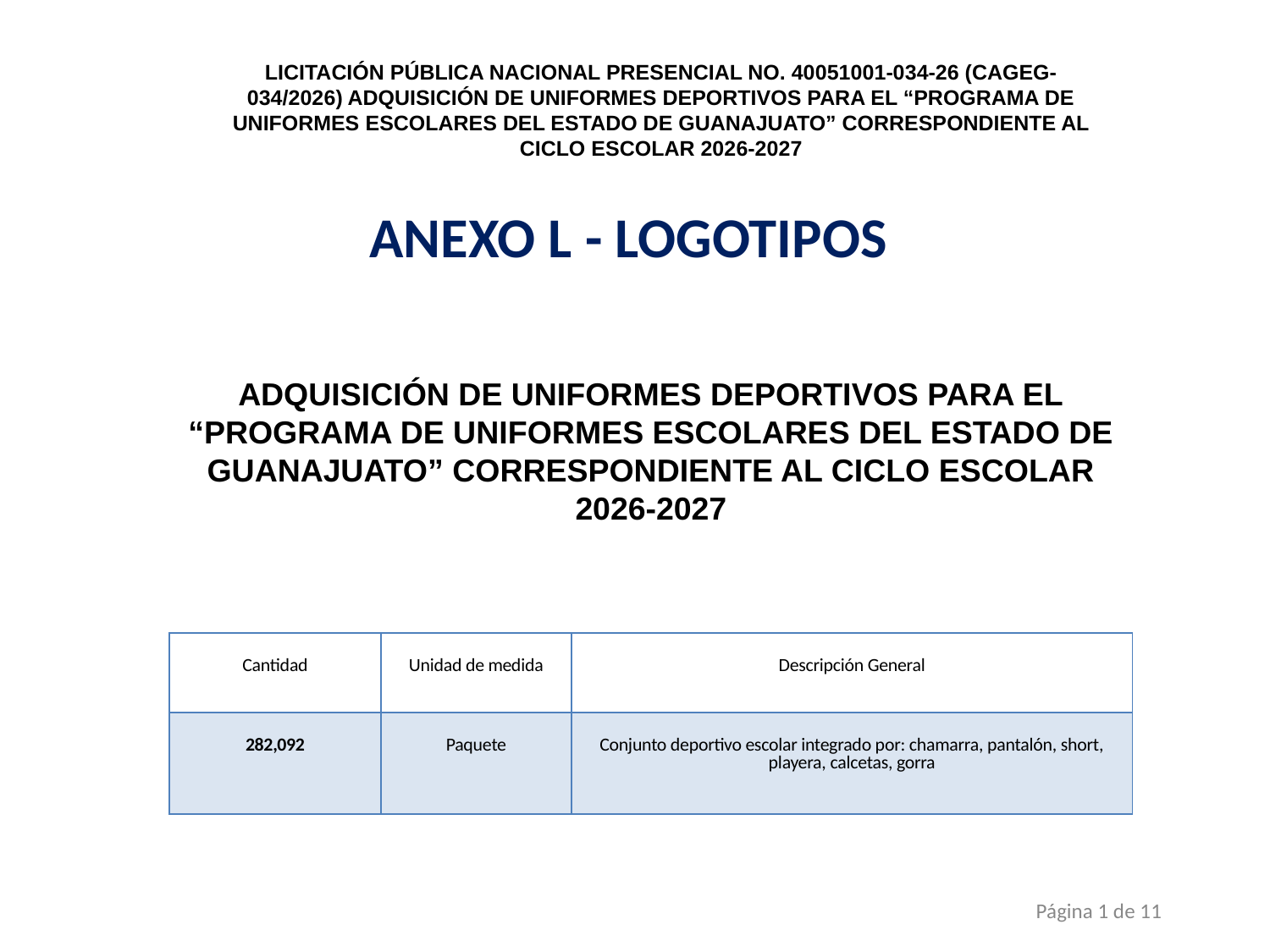

LICITACIÓN PÚBLICA NACIONAL PRESENCIAL NO. 40051001-034-26 (CAGEG-034/2026) ADQUISICIÓN DE UNIFORMES DEPORTIVOS PARA EL “PROGRAMA DE UNIFORMES ESCOLARES DEL ESTADO DE GUANAJUATO” CORRESPONDIENTE AL CICLO ESCOLAR 2026-2027
ANEXO L - LOGOTIPOS
ADQUISICIÓN DE UNIFORMES DEPORTIVOS PARA EL “PROGRAMA DE UNIFORMES ESCOLARES DEL ESTADO DE GUANAJUATO” CORRESPONDIENTE AL CICLO ESCOLAR 2026-2027
| Cantidad | Unidad de medida | Descripción General |
| --- | --- | --- |
| 282,092 | Paquete | Conjunto deportivo escolar integrado por: chamarra, pantalón, short, playera, calcetas, gorra |
ANEXO I-A
Página 1 de 11